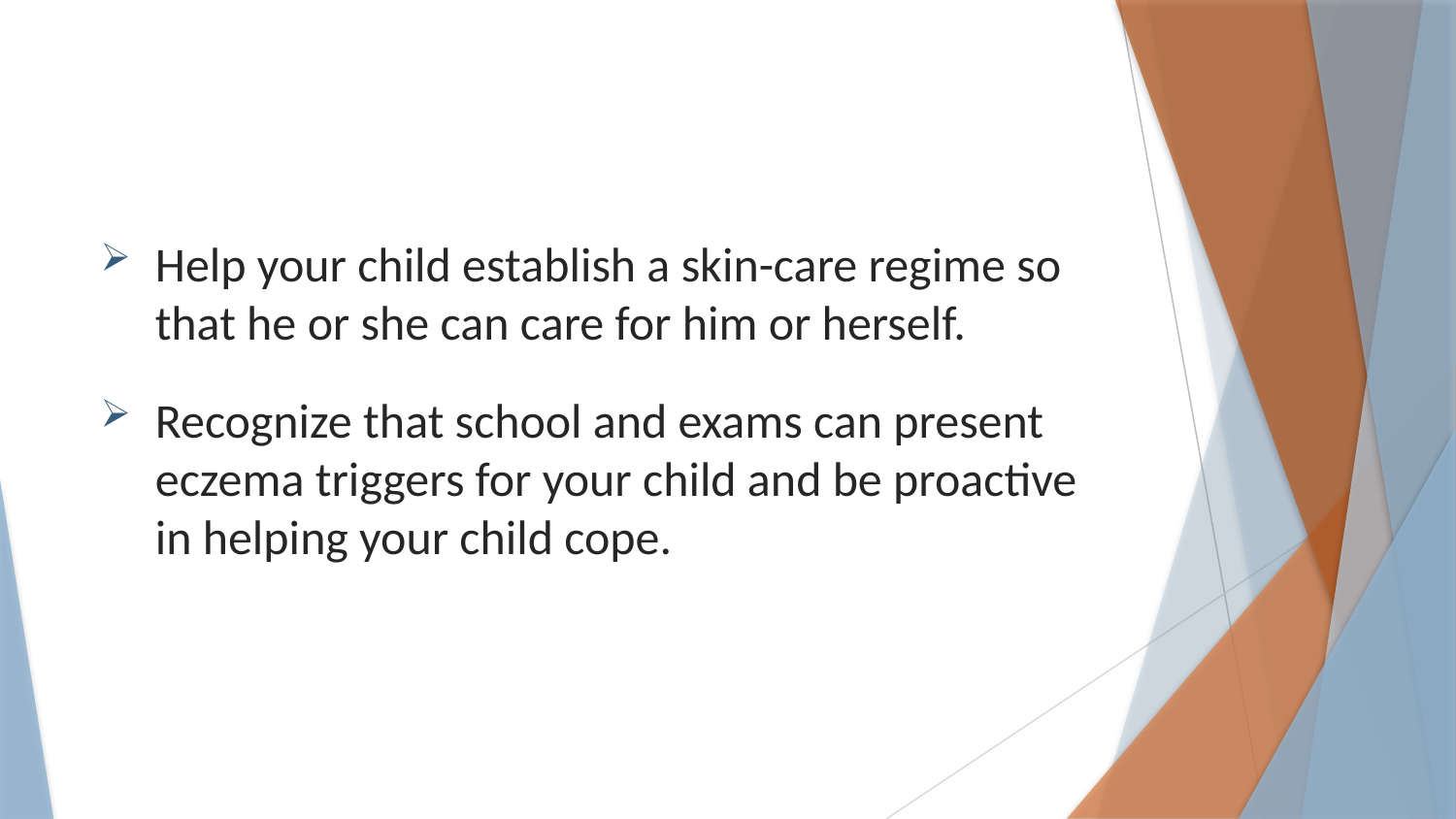

Help your child establish a skin-care regime so that he or she can care for him or herself.
Recognize that school and exams can present eczema triggers for your child and be proactive in helping your child cope.